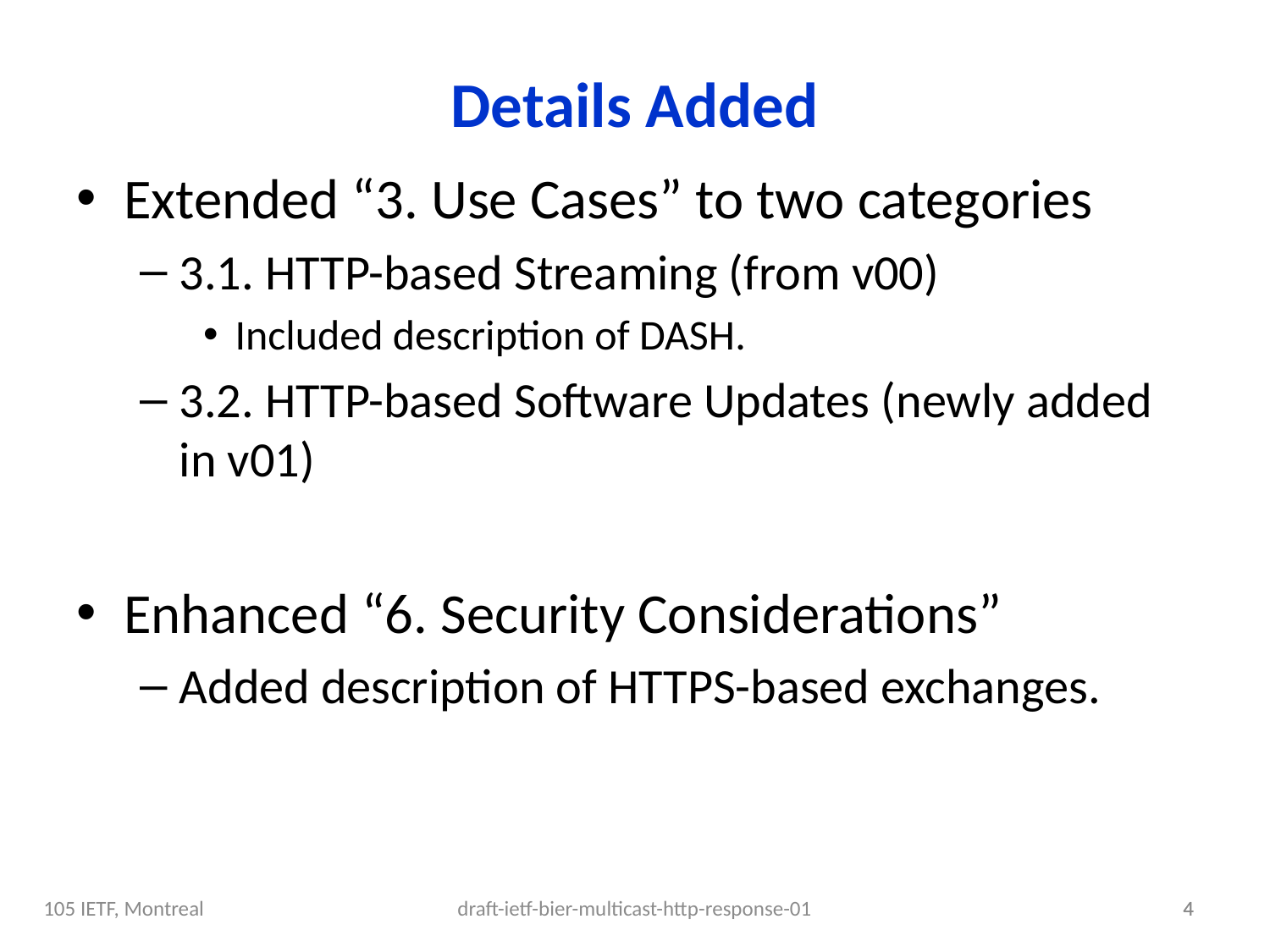

Details Added
Extended “3. Use Cases” to two categories
3.1. HTTP-based Streaming (from v00)
Included description of DASH.
3.2. HTTP-based Software Updates (newly added in v01)

Enhanced “6. Security Considerations”
Added description of HTTPS-based exchanges.
105 IETF, Montreal
draft-ietf-bier-multicast-http-response-01
4
4